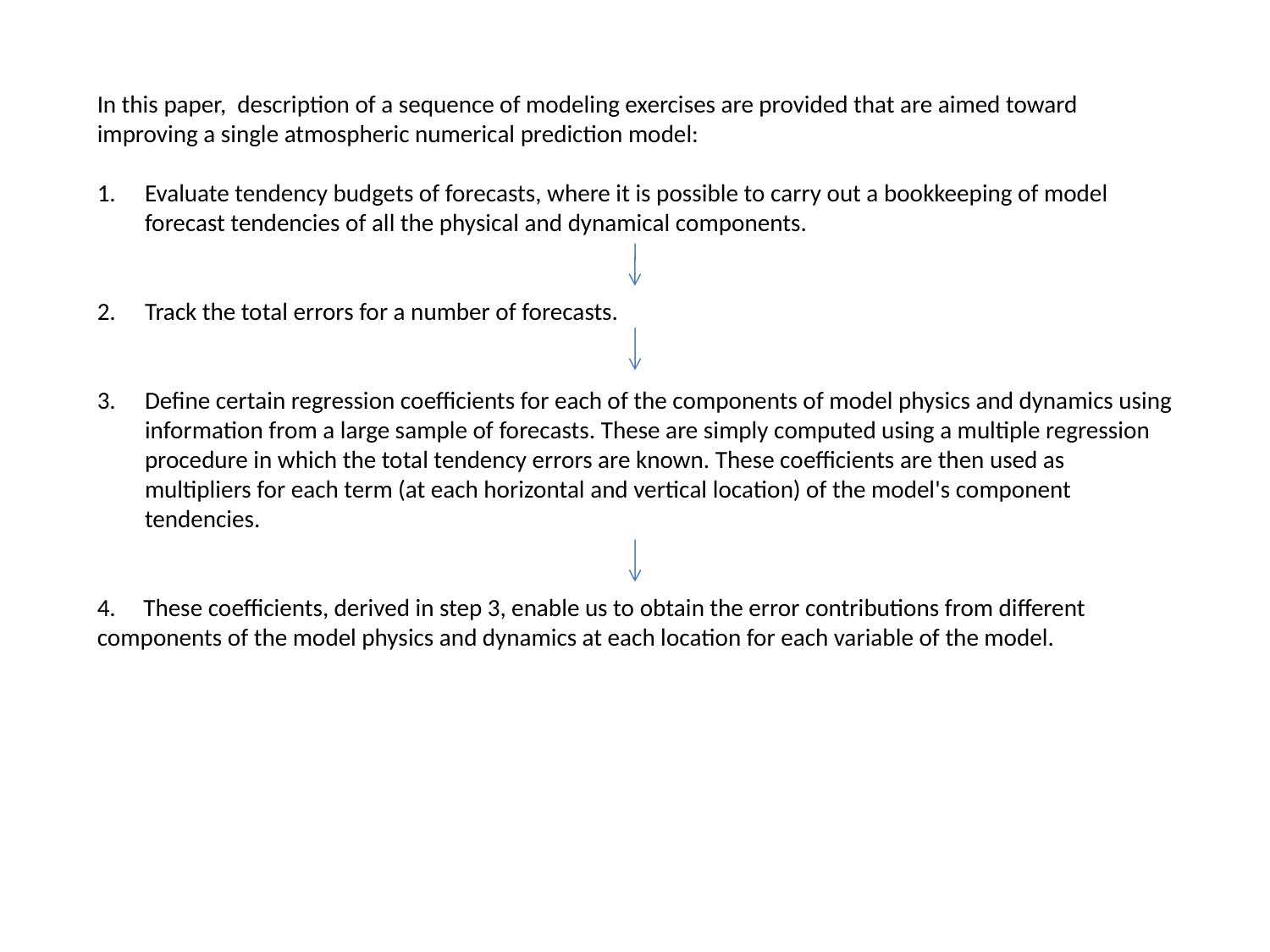

In this paper,  description of a sequence of modeling exercises are provided that are aimed toward improving a single atmospheric numerical prediction model:

Evaluate tendency budgets of forecasts, where it is possible to carry out a bookkeeping of model forecast tendencies of all the physical and dynamical components.

Track the total errors for a number of forecasts.

Define certain regression coefficients for each of the components of model physics and dynamics using information from a large sample of forecasts. These are simply computed using a multiple regression procedure in which the total tendency errors are known. These coefficients are then used as multipliers for each term (at each horizontal and vertical location) of the model's component tendencies.

4.     These coefficients, derived in step 3, enable us to obtain the error contributions from different components of the model physics and dynamics at each location for each variable of the model.